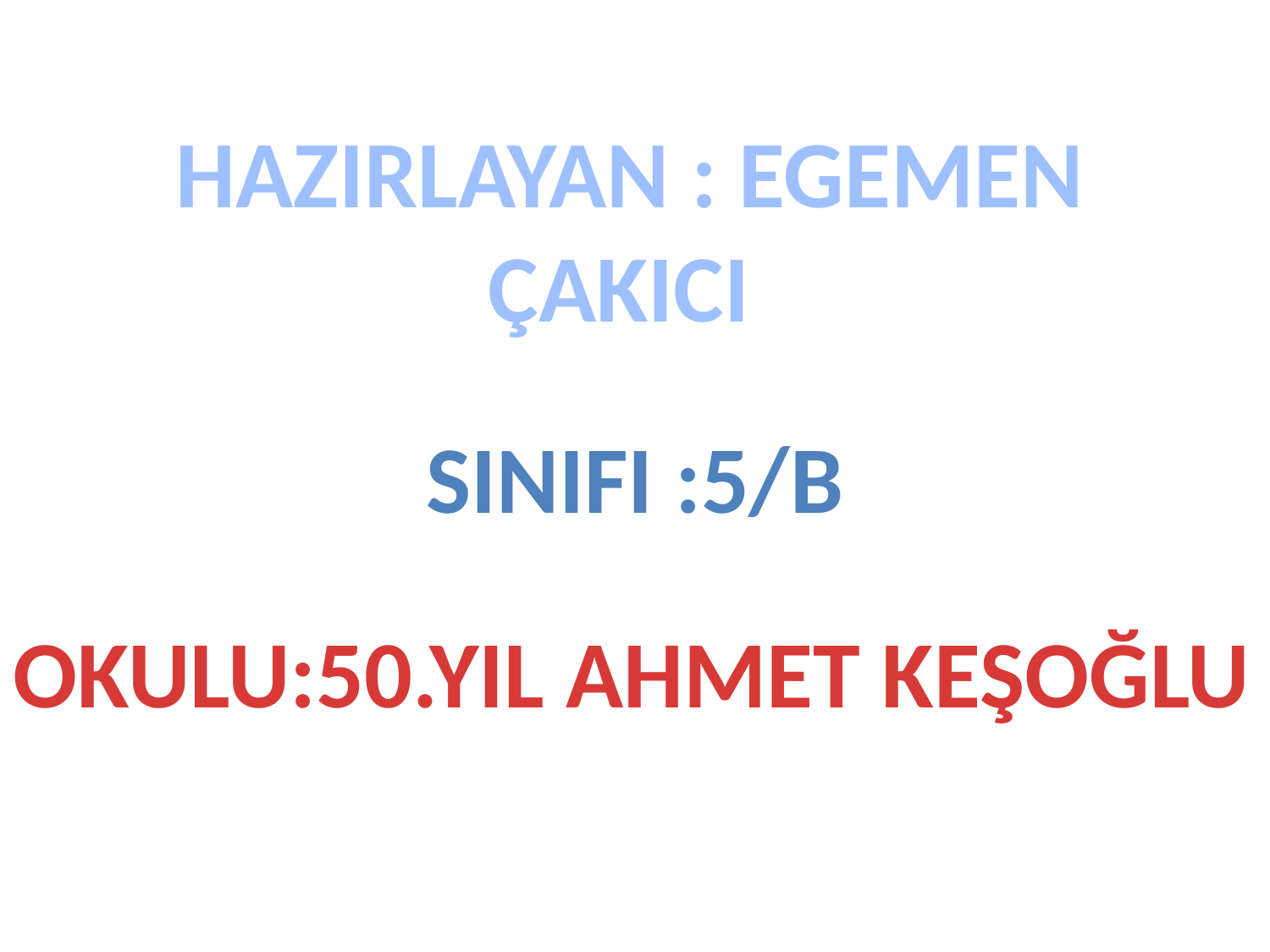

HAZIRLAYAN : EGEMEN ÇAKICI
SINIFI :5/B
OKULU:50.YIL AHMET KEŞOĞLU